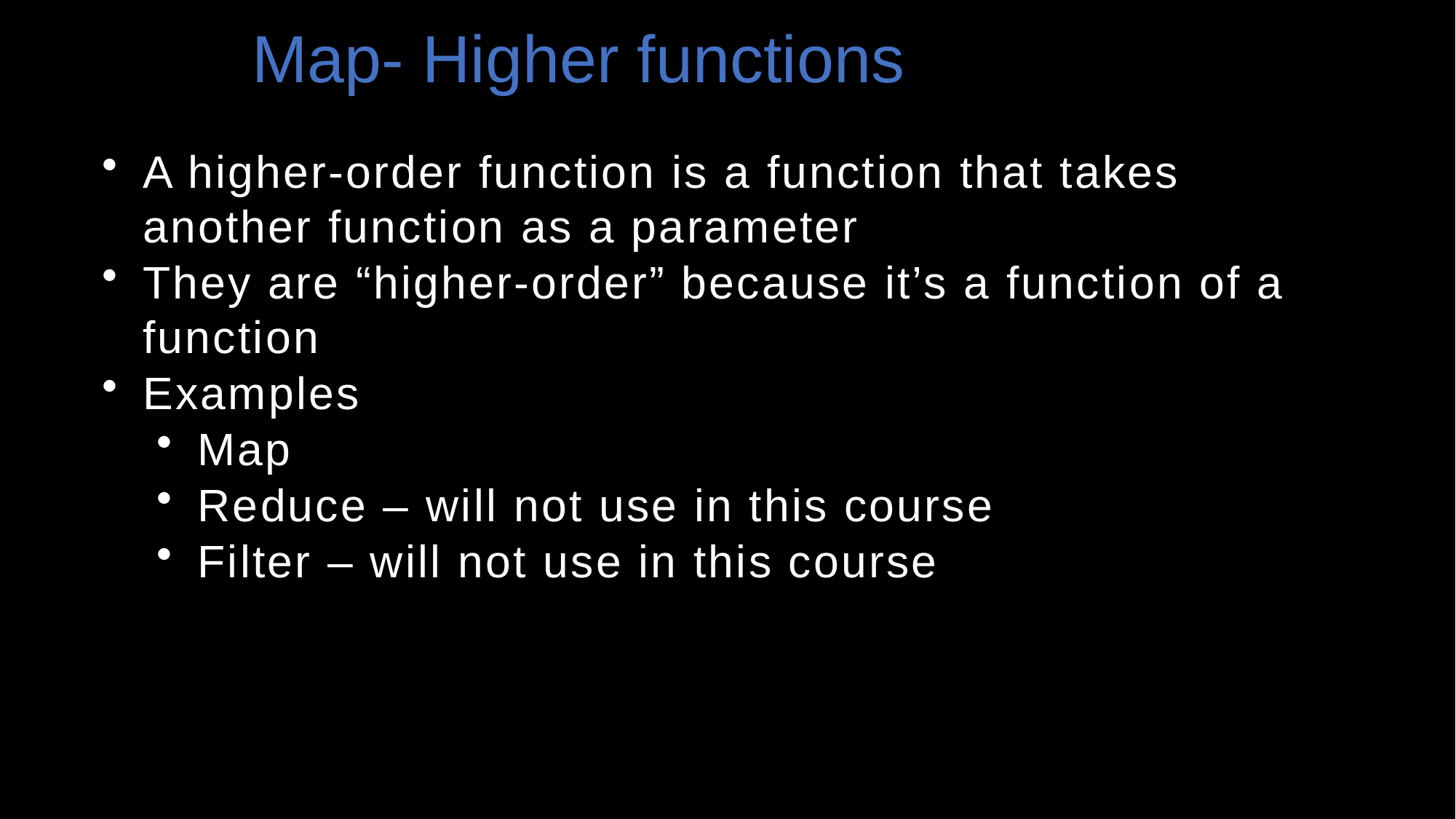

# Map- Higher functions
A higher-order function is a function that takes another function as a parameter
They are “higher-order” because it’s a function of a function
Examples
Map
Reduce – will not use in this course
Filter – will not use in this course